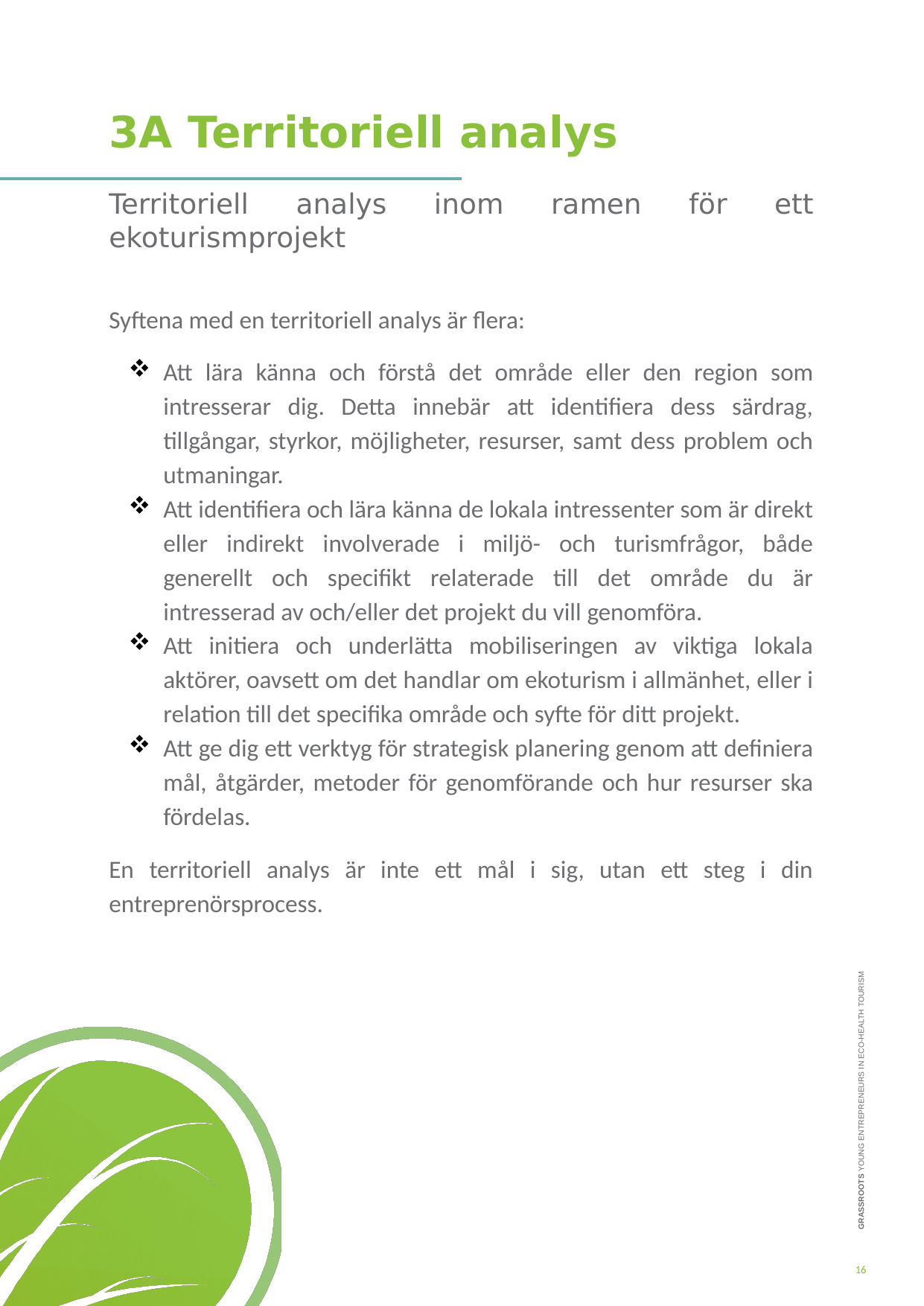

3A Territoriell analys
Territoriell analys inom ramen för ett ekoturismprojekt
Syftena med en territoriell analys är flera:
Att lära känna och förstå det område eller den region som intresserar dig. Detta innebär att identifiera dess särdrag, tillgångar, styrkor, möjligheter, resurser, samt dess problem och utmaningar.
Att identifiera och lära känna de lokala intressenter som är direkt eller indirekt involverade i miljö- och turismfrågor, både generellt och specifikt relaterade till det område du är intresserad av och/eller det projekt du vill genomföra.
Att initiera och underlätta mobiliseringen av viktiga lokala aktörer, oavsett om det handlar om ekoturism i allmänhet, eller i relation till det specifika område och syfte för ditt projekt.
Att ge dig ett verktyg för strategisk planering genom att definiera mål, åtgärder, metoder för genomförande och hur resurser ska fördelas.
En territoriell analys är inte ett mål i sig, utan ett steg i din entreprenörsprocess.

16